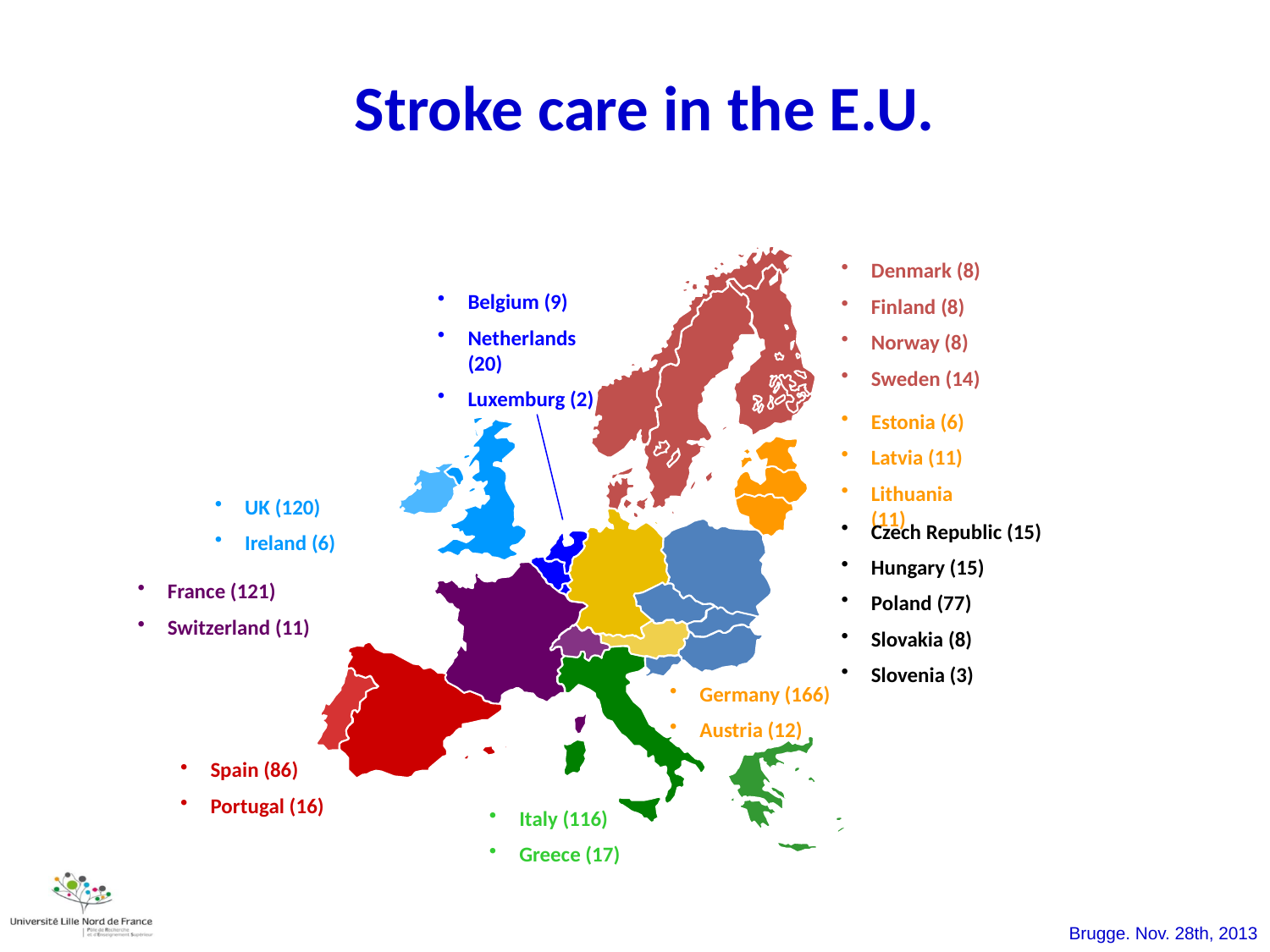

Stroke care in the E.U.

Denmark (8)
Finland (8)
Norway (8)
Sweden (14)

Belgium (9)
Netherlands (20)
Luxemburg (2)

Estonia (6)
Latvia (11)
Lithuania (11)

UK (120)
Ireland (6)

Czech Republic (15)
Hungary (15)
Poland (77)
Slovakia (8)
Slovenia (3)

France (121)
Switzerland (11)

Germany (166)
Austria (12)

Spain (86)
Portugal (16)
Italy (116)
Greece (17)